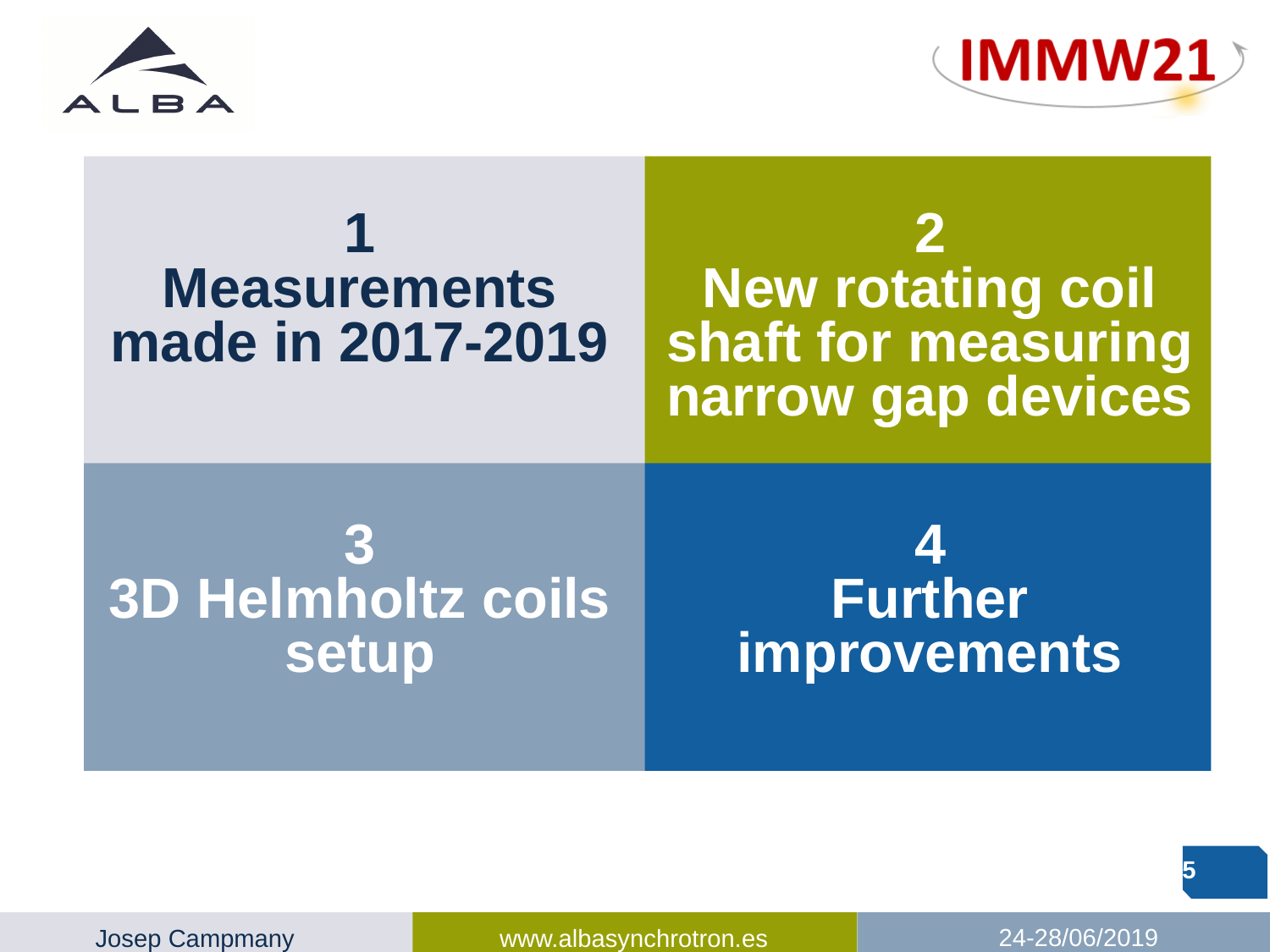

1
Measurements made in 2017-2019
2
New rotating coil shaft for measuring narrow gap devices

3
3D Helmholtz coils setup
4
Further improvements